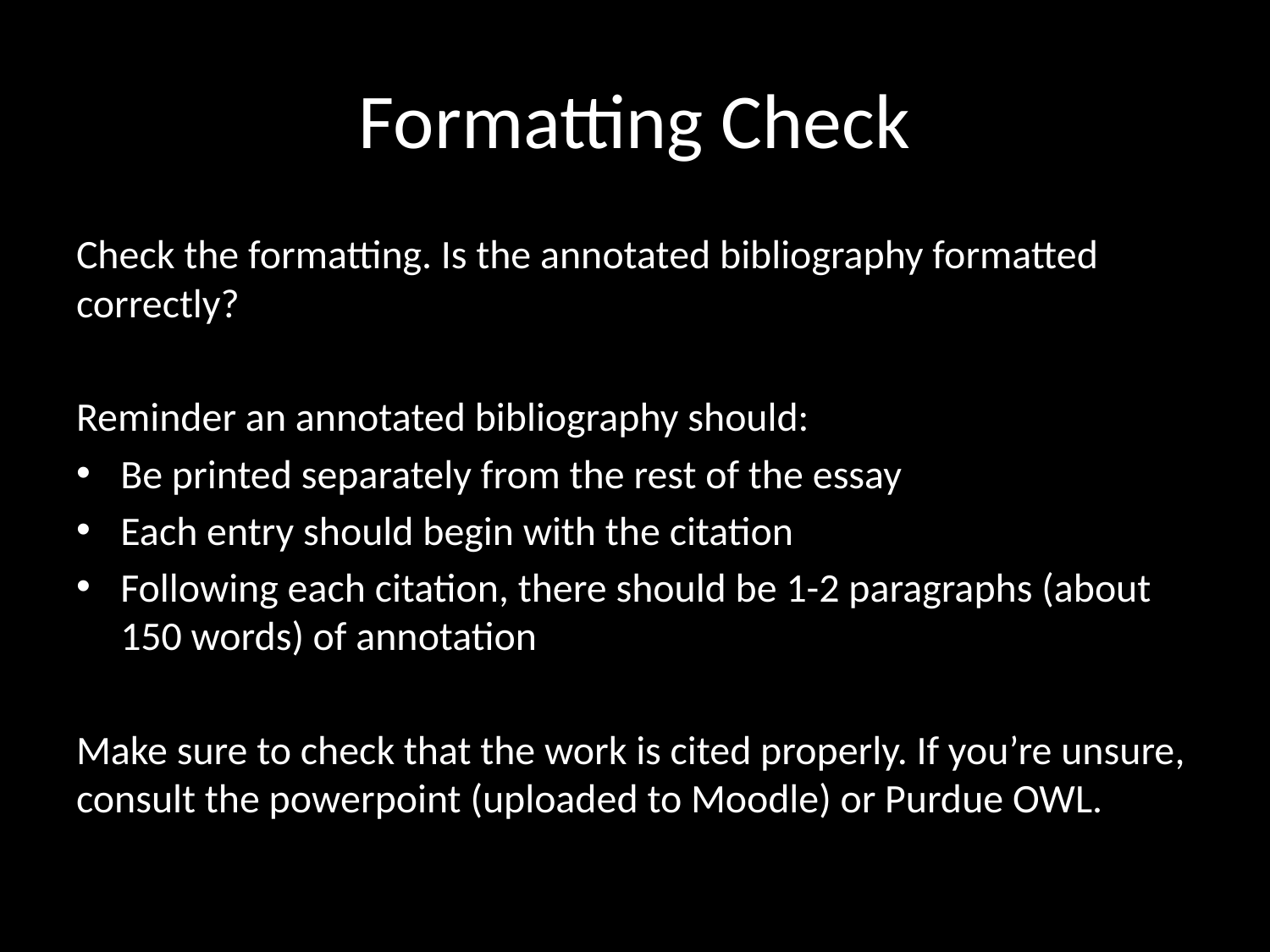

# Formatting Check
Check the formatting. Is the annotated bibliography formatted correctly?

Reminder an annotated bibliography should:
Be printed separately from the rest of the essay
Each entry should begin with the citation
Following each citation, there should be 1-2 paragraphs (about 150 words) of annotation

Make sure to check that the work is cited properly. If you’re unsure, consult the powerpoint (uploaded to Moodle) or Purdue OWL.